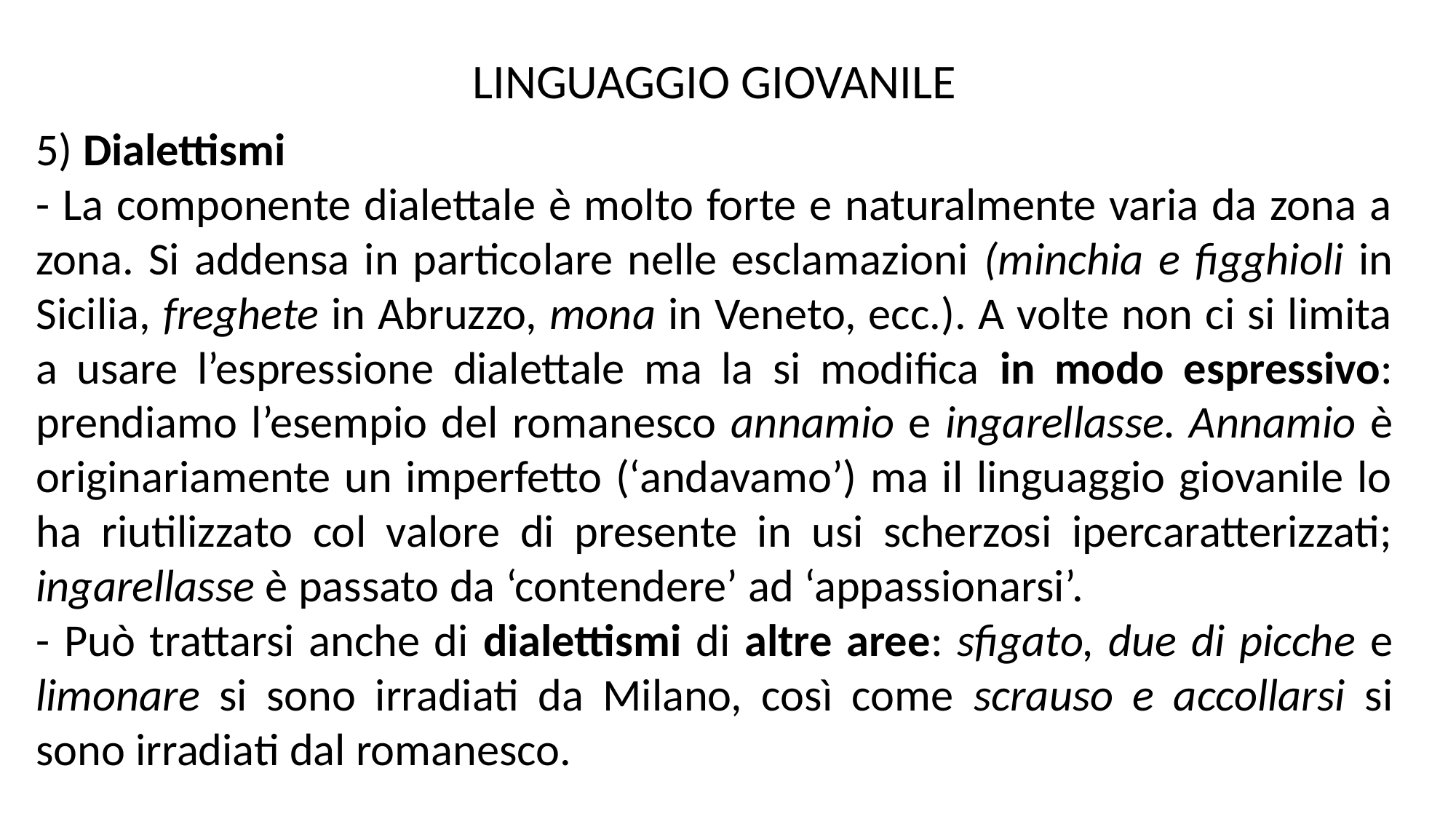

LINGUAGGIO GIOVANILE
5) Dialettismi
- La componente dialettale è molto forte e naturalmente varia da zona a zona. Si addensa in particolare nelle esclamazioni (minchia e figghioli in Sicilia, freghete in Abruzzo, mona in Veneto, ecc.). A volte non ci si limita a usare l’espressione dialettale ma la si modifica in modo espressivo: prendiamo l’esempio del romanesco annamio e ingarellasse. Annamio è originariamente un imperfetto (‘andavamo’) ma il linguaggio giovanile lo ha riutilizzato col valore di presente in usi scherzosi ipercaratterizzati; ingarellasse è passato da ‘contendere’ ad ‘appassionarsi’.
- Può trattarsi anche di dialettismi di altre aree: sfigato, due di picche e limonare si sono irradiati da Milano, così come scrauso e accollarsi si sono irradiati dal romanesco.